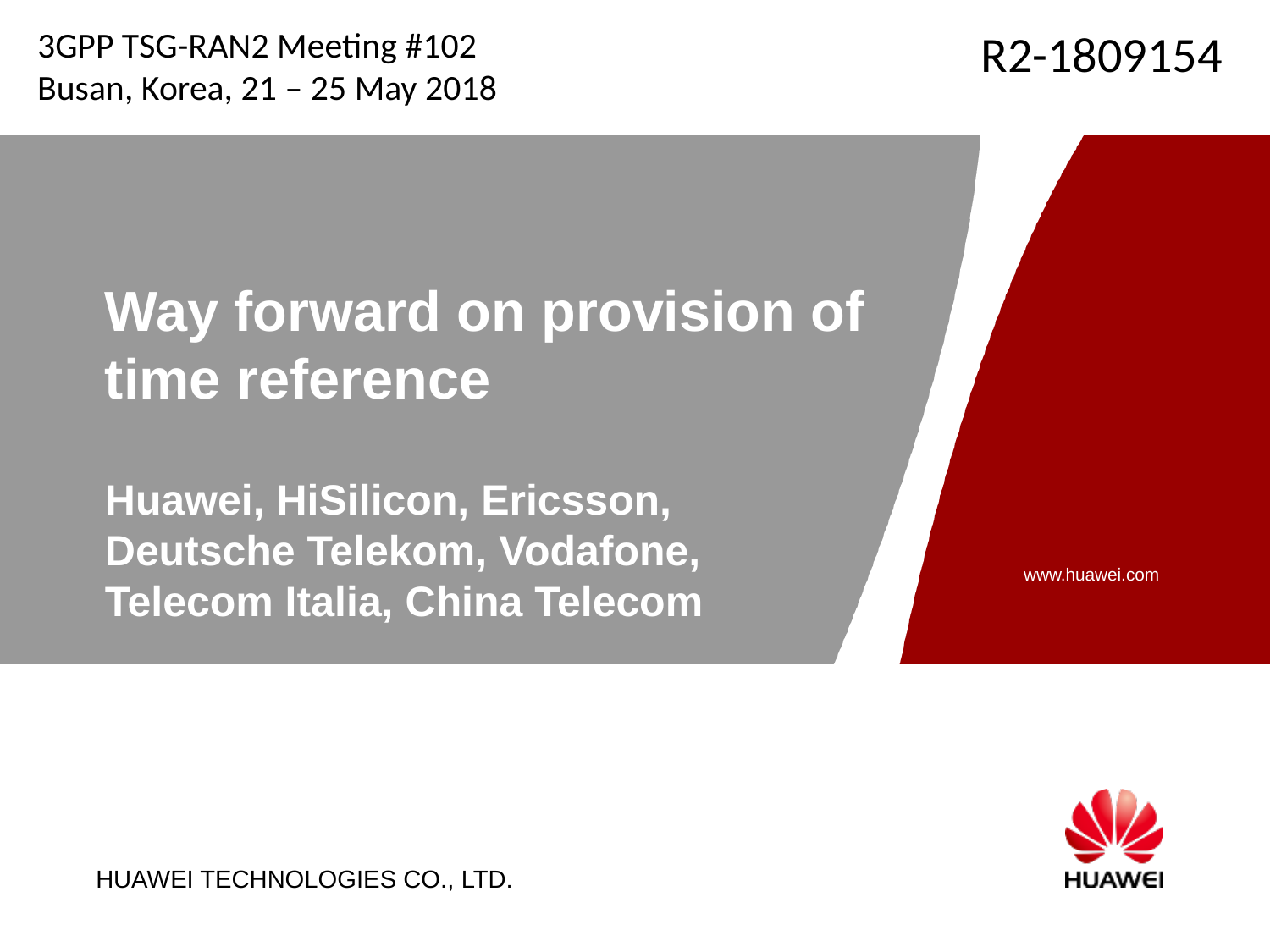

3GPP TSG-RAN2 Meeting #102
Busan, Korea, 21 – 25 May 2018
R2-1809154
# Way forward on provision of time reference
Huawei, HiSilicon, Ericsson, Deutsche Telekom, Vodafone, Telecom Italia, China Telecom